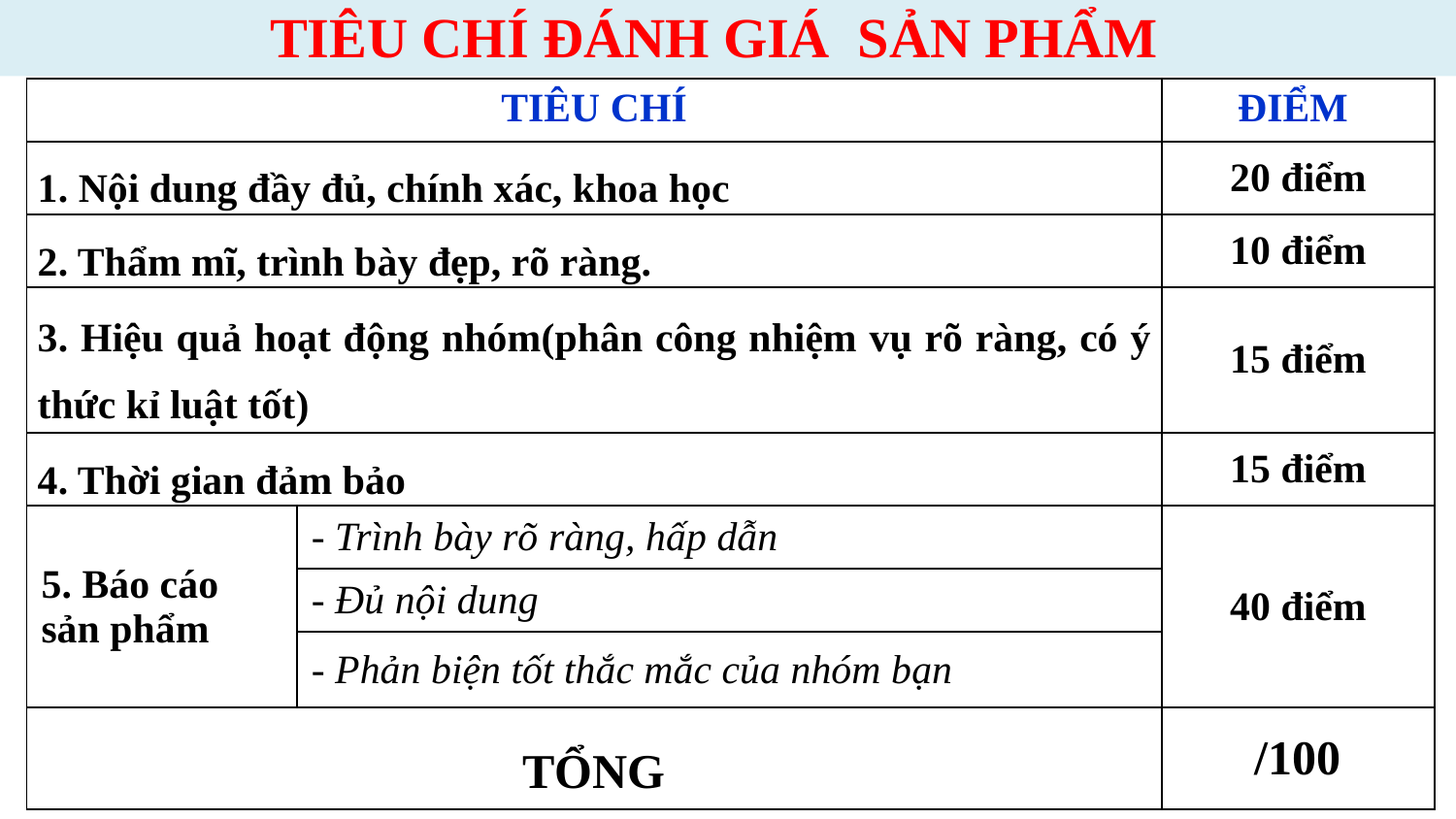

TIÊU CHÍ ĐÁNH GIÁ  SẢN PHẨM
| TIÊU CHÍ |  | ĐIỂM |
| --- | --- | --- |
| 1. Nội dung đầy đủ, chính xác, khoa học |  | 20 điểm |
| 2. Thẩm mĩ, trình bày đẹp, rõ ràng. |  | 10 điểm |
| 3. Hiệu quả hoạt động nhóm(phân công nhiệm vụ rõ ràng, có ý thức kỉ luật tốt) |  | 15 điểm |
| 4. Thời gian đảm bảo |  | 15 điểm |
| 5. Báo cáo sản phẩm | - Trình bày rõ ràng, hấp dẫn | 40 điểm |
|  | - Đủ nội dung |  |
|  | - Phản biện tốt thắc mắc của nhóm bạn |  |
| TỔNG |  | /100 |